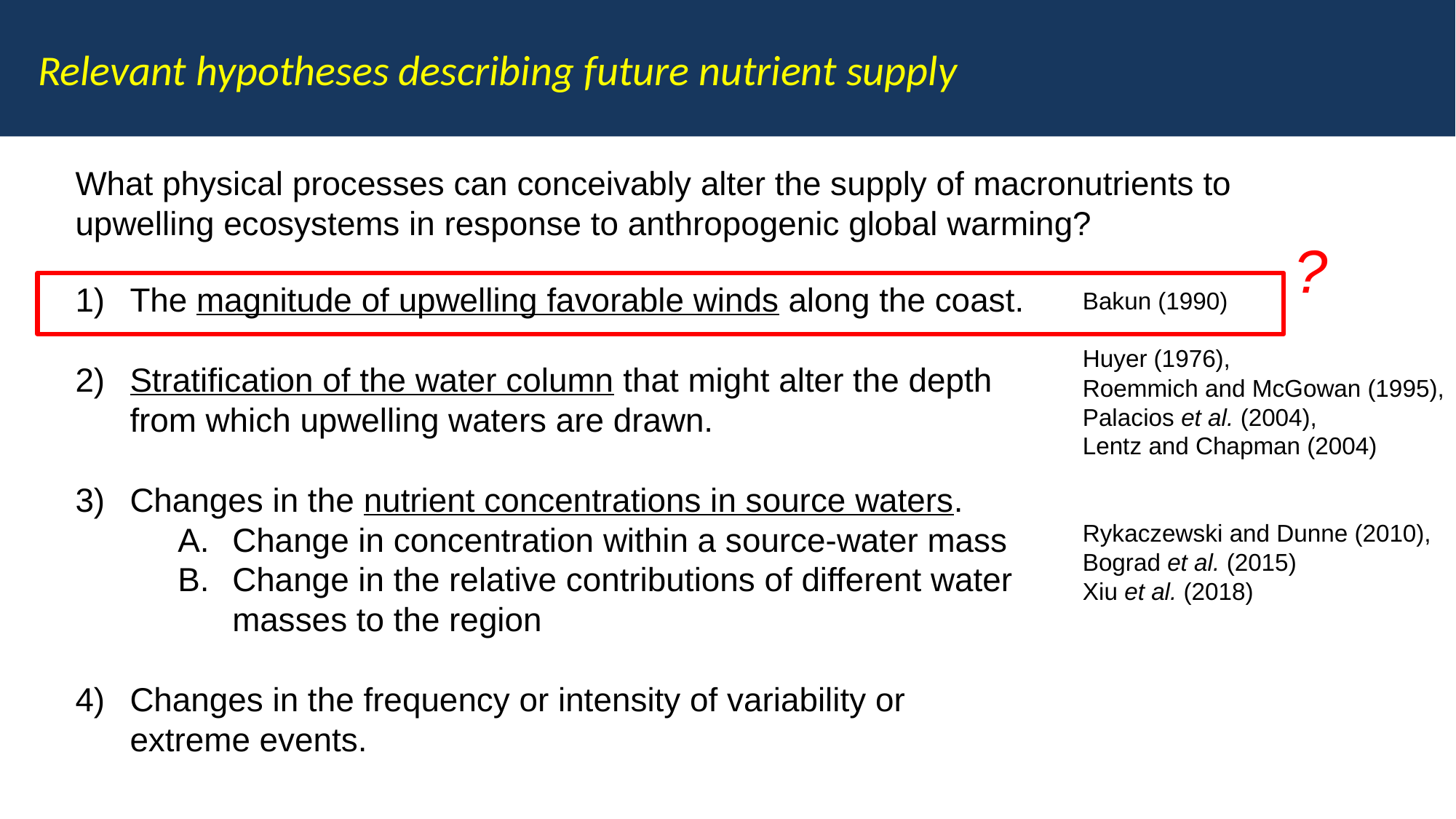

Relevant hypotheses describing future nutrient supply
What physical processes can conceivably alter the supply of macronutrients to upwelling ecosystems in response to anthropogenic global warming?
?

The magnitude of upwelling favorable winds along the coast.

Stratification of the water column that might alter the depth from which upwelling waters are drawn.

Changes in the nutrient concentrations in source waters.
Change in concentration within a source-water mass
Change in the relative contributions of different water masses to the region

Changes in the frequency or intensity of variability or extreme events.
Bakun (1990)

Huyer (1976),
Roemmich and McGowan (1995), Palacios et al. (2004),
Lentz and Chapman (2004)

Rykaczewski and Dunne (2010), Bograd et al. (2015)
Xiu et al. (2018)